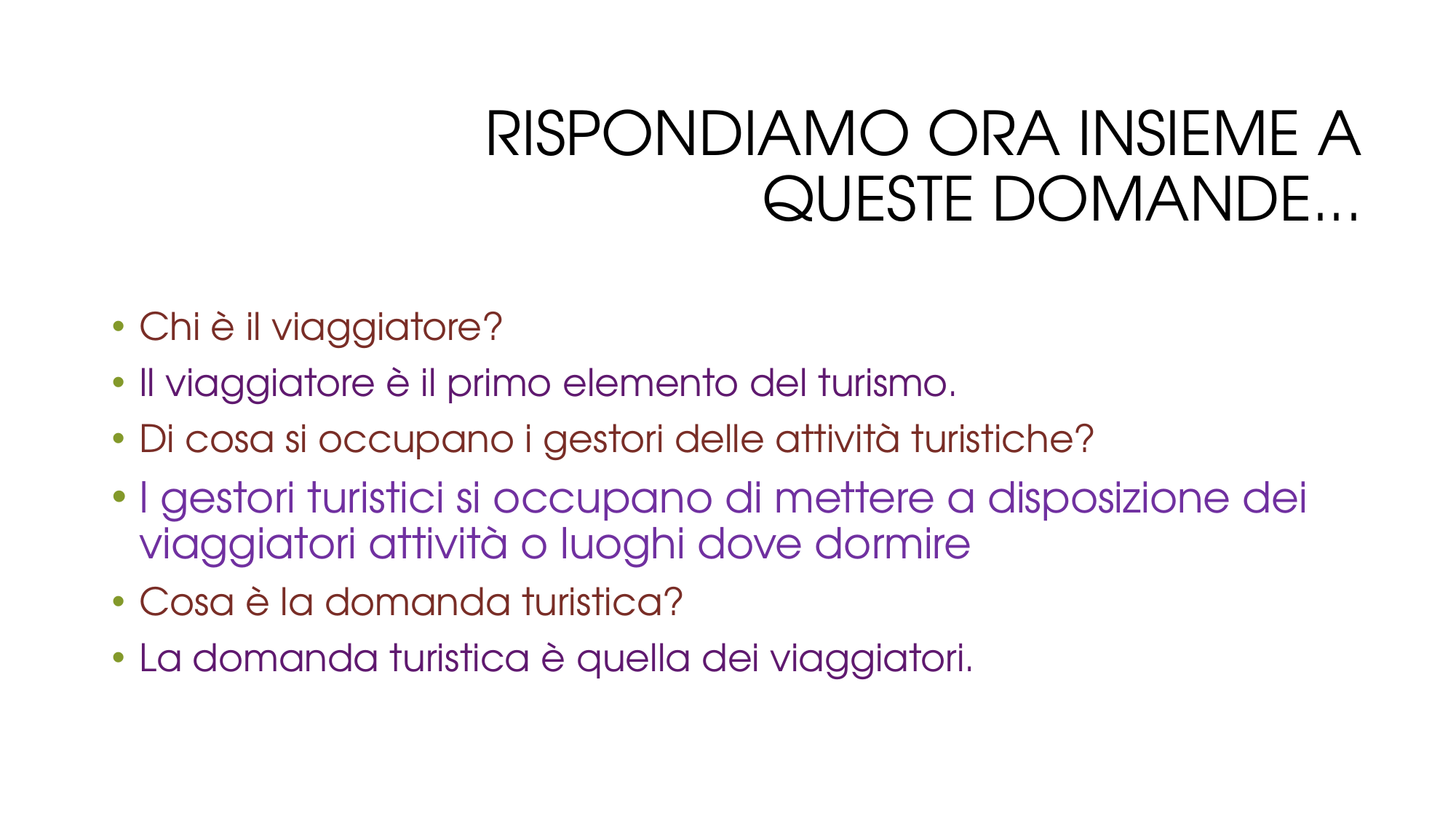

# Rispondiamo ora insieme a queste domande...
Chi è il viaggiatore?
Il viaggiatore è il primo elemento del turismo.
Di cosa si occupano i gestori delle attività turistiche?
I gestori turistici si occupano di mettere a disposizione dei viaggiatori attività o luoghi dove dormire
Cosa è la domanda turistica?
La domanda turistica è quella dei viaggiatori.